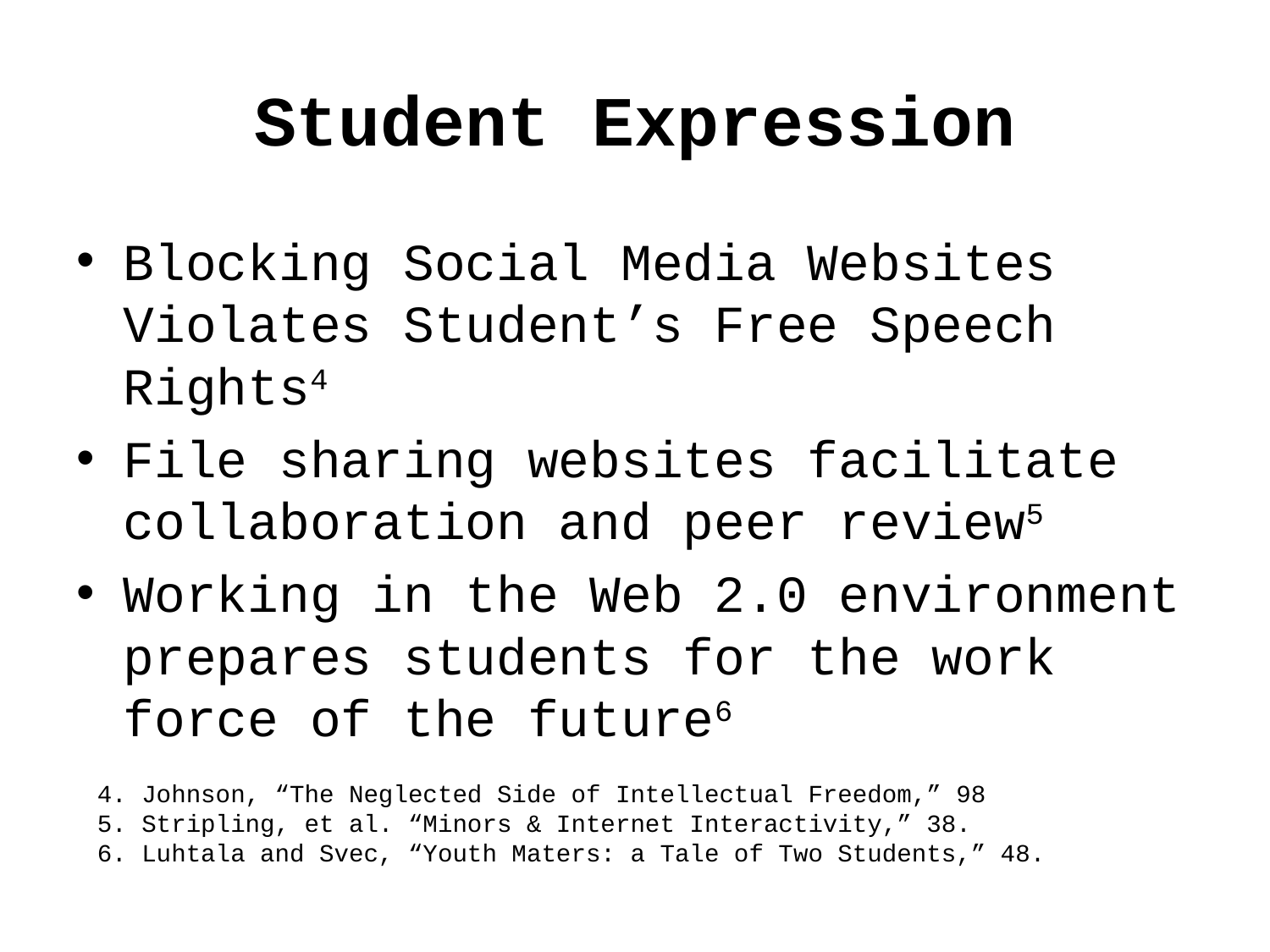

# Student Expression
Blocking Social Media Websites Violates Student’s Free Speech Rights4
File sharing websites facilitate collaboration and peer review5
Working in the Web 2.0 environment prepares students for the work force of the future6

4. Johnson, “The Neglected Side of Intellectual Freedom,” 98
5. Stripling, et al. “Minors & Internet Interactivity,” 38.
6. Luhtala and Svec, “Youth Maters: a Tale of Two Students,” 48.